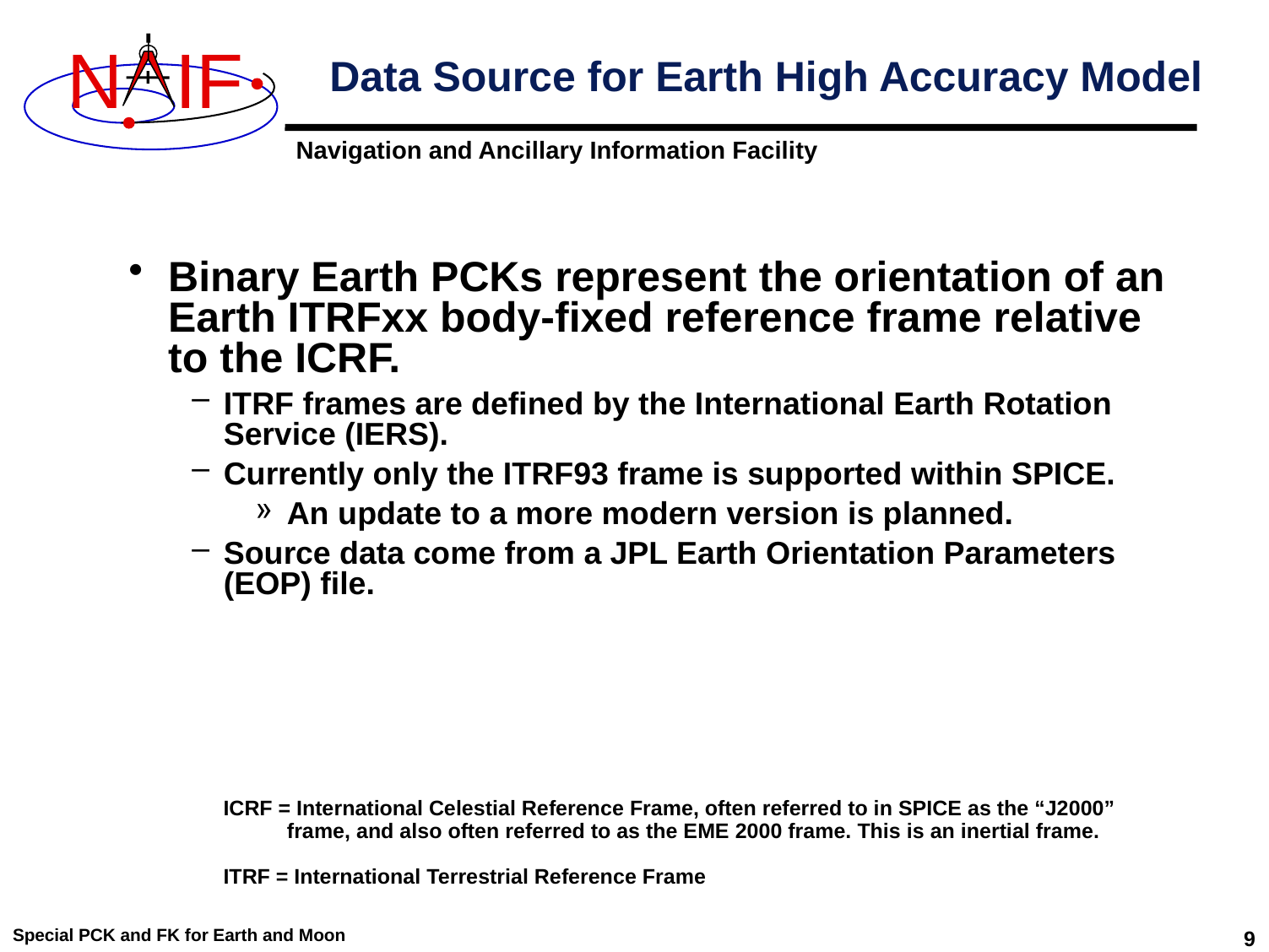

# Data Source for Earth High Accuracy Model
Binary Earth PCKs represent the orientation of an Earth ITRFxx body-fixed reference frame relative to the ICRF.
ITRF frames are defined by the International Earth Rotation Service (IERS).
Currently only the ITRF93 frame is supported within SPICE.
An update to a more modern version is planned.
Source data come from a JPL Earth Orientation Parameters (EOP) file.
ICRF = International Celestial Reference Frame, often referred to in SPICE as the “J2000” frame, and also often referred to as the EME 2000 frame. This is an inertial frame.

ITRF = International Terrestrial Reference Frame
Special PCK and FK for Earth and Moon
9